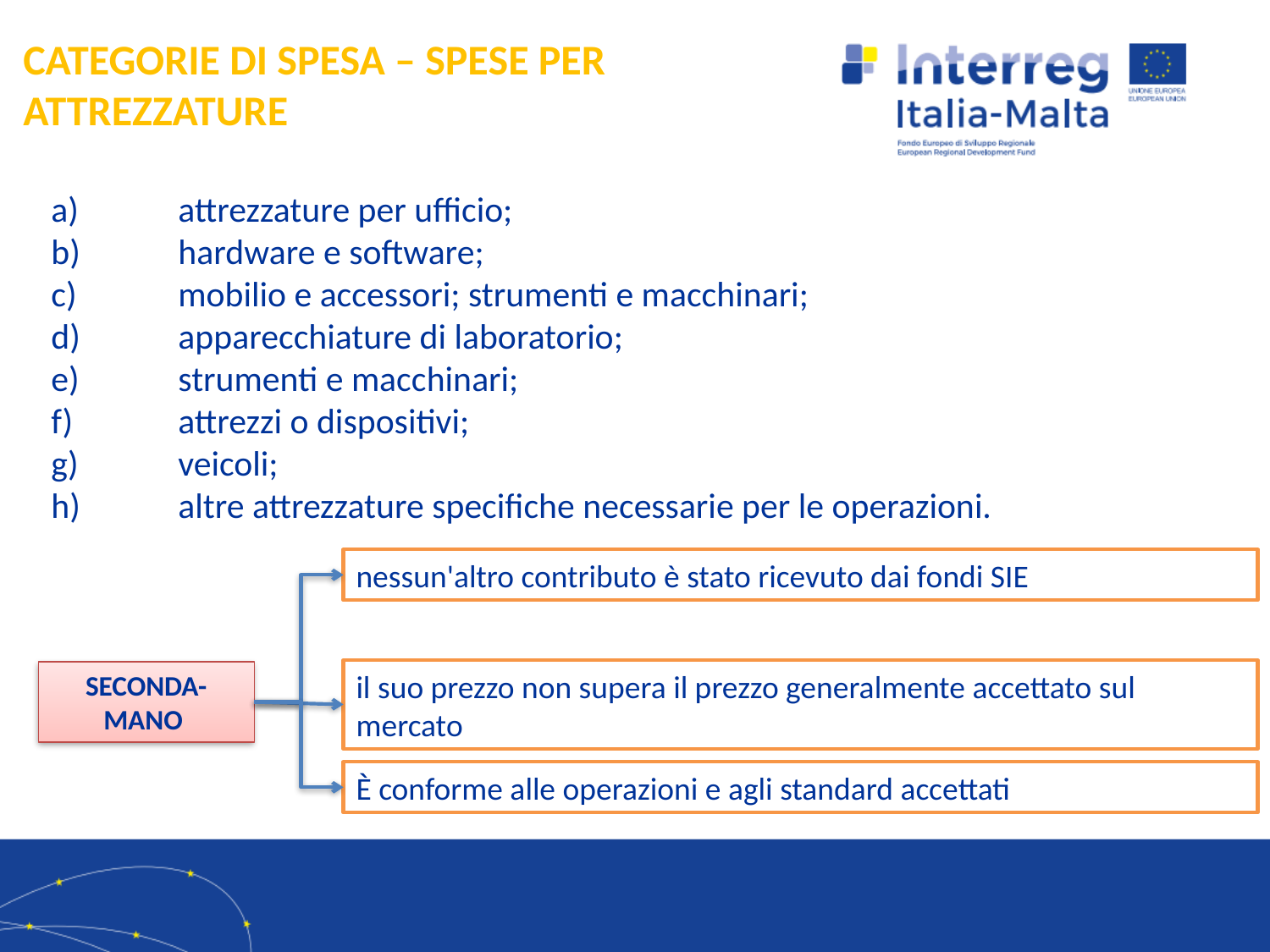

CATEGORIE DI SPESA – SPESE PER ATTREZZATURE
a)	attrezzature per ufficio;
b)	hardware e software;
c)	mobilio e accessori; strumenti e macchinari;
d)	apparecchiature di laboratorio;
e)	strumenti e macchinari;
f)	attrezzi o dispositivi;
g)	veicoli;
h)	altre attrezzature specifiche necessarie per le operazioni.
nessun'altro contributo è stato ricevuto dai fondi SIE
il suo prezzo non supera il prezzo generalmente accettato sul mercato
SECONDA-MANO
È conforme alle operazioni e agli standard accettati